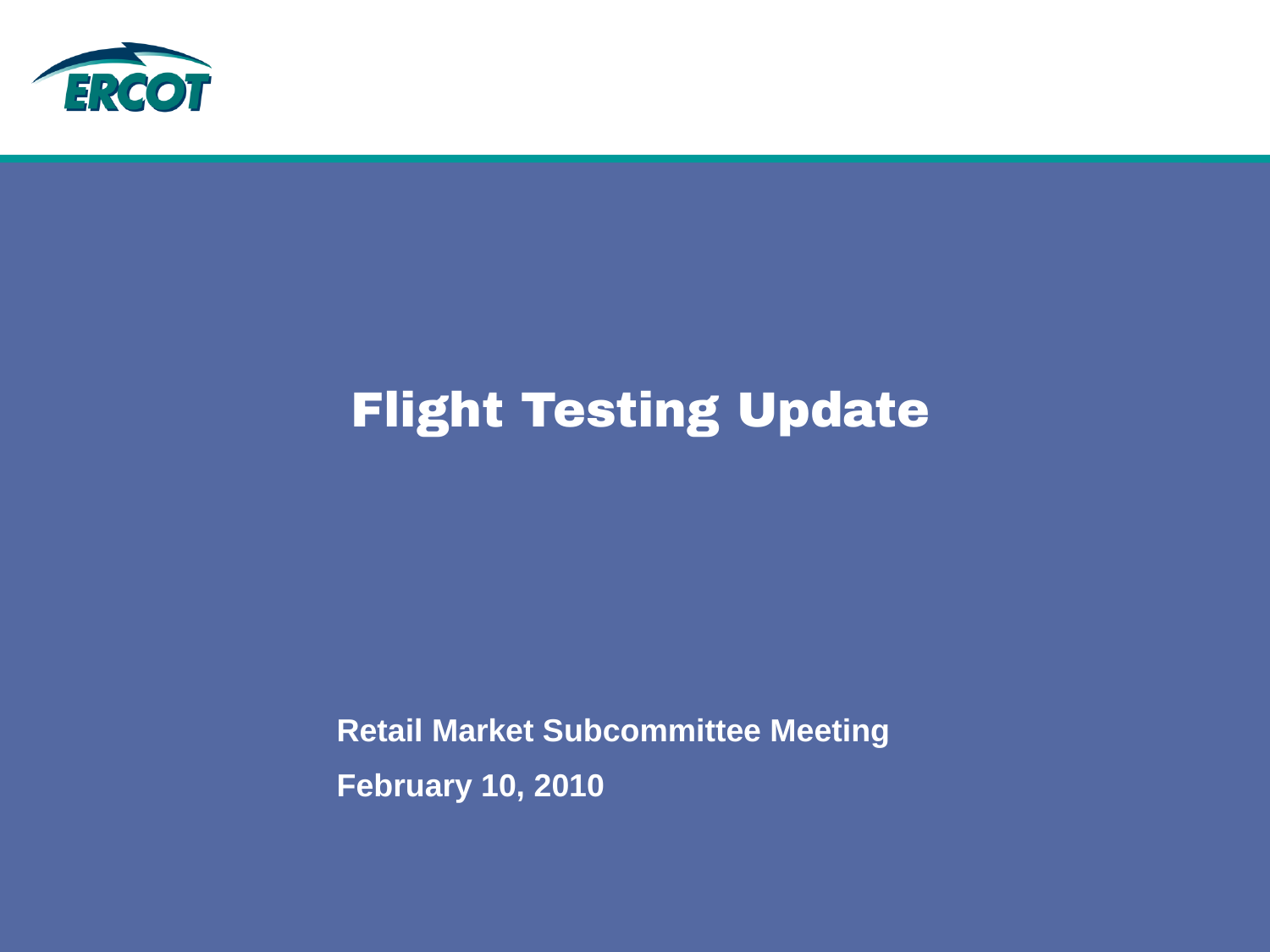

# Flight Testing Update
Retail Market Subcommittee Meeting
February 10, 2010